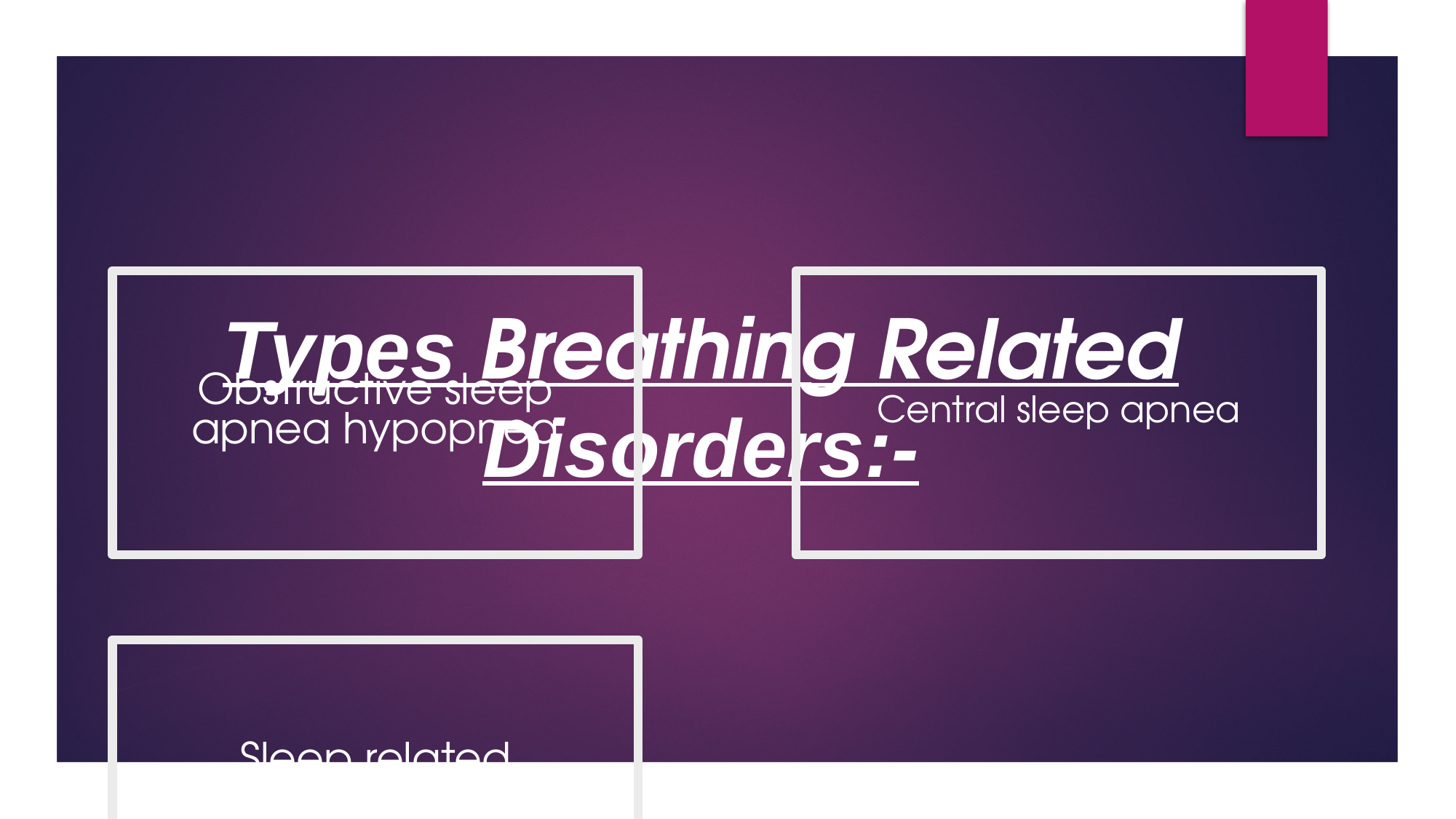

# Types Breathing Related Disorders:-
Central sleep apnea
Sleep related hypoventilation